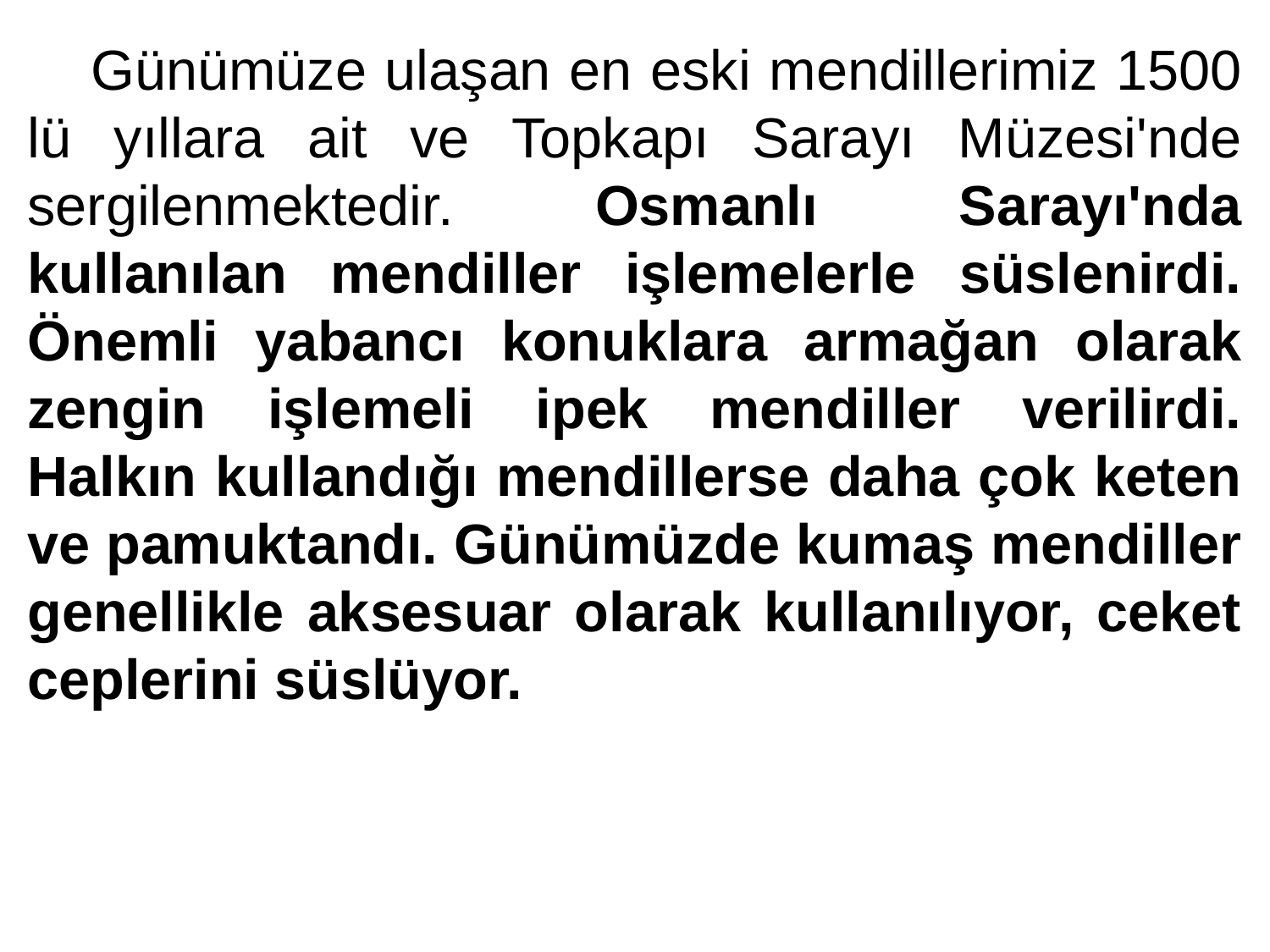

Günümüze ulaşan en eski mendillerimiz 1500 lü yıllara ait ve Topkapı Sarayı Müzesi'nde sergilenmektedir. Osmanlı Sarayı'nda kullanılan mendiller işlemelerle süslenirdi. Önemli yabancı konuklara armağan olarak zengin işlemeli ipek mendiller verilirdi. Halkın kullandığı mendillerse daha çok keten ve pamuktandı. Günümüzde kumaş mendiller genellikle aksesuar olarak kullanılıyor, ceket ceplerini süslüyor.